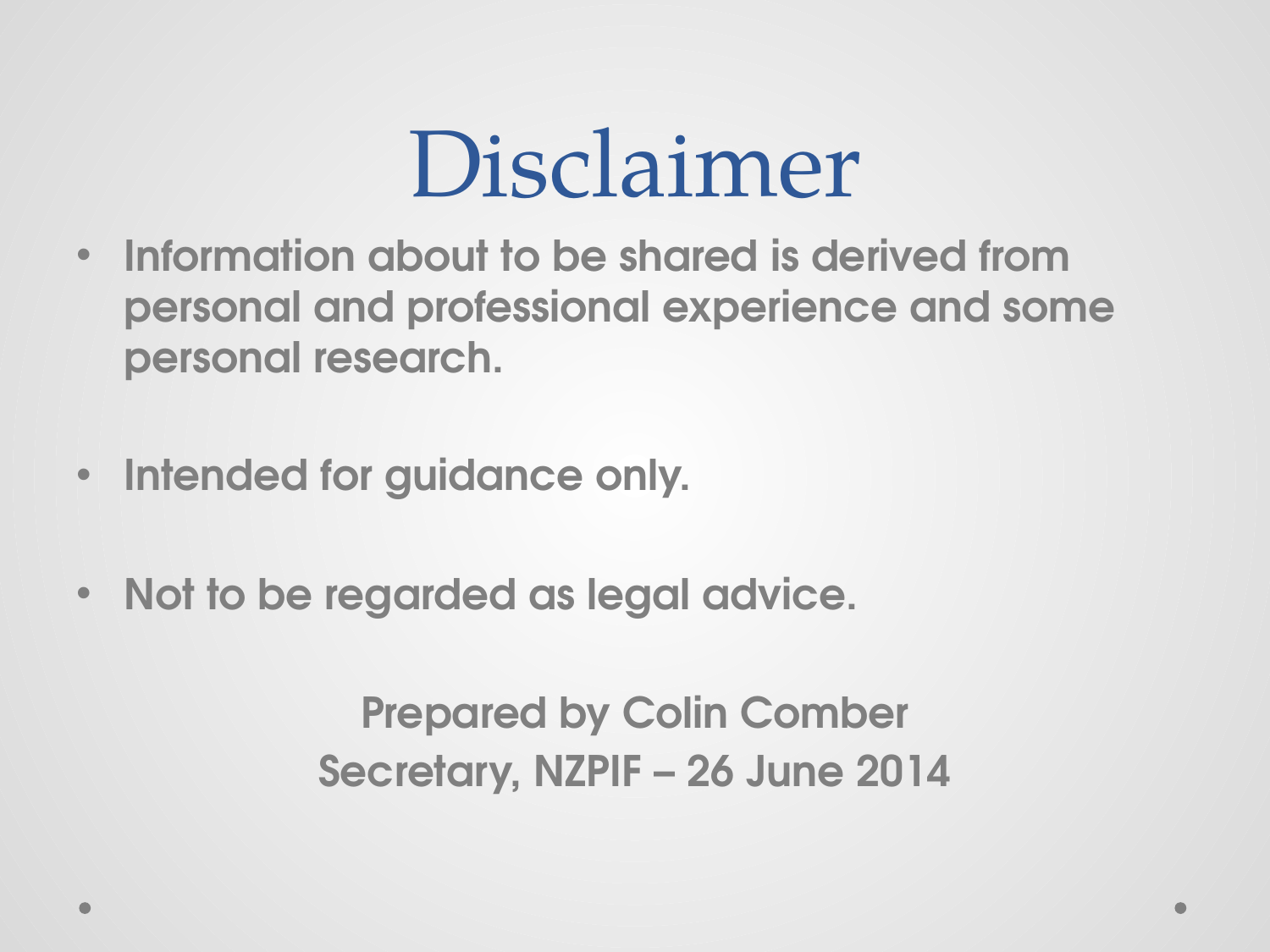

# Disclaimer
Information about to be shared is derived from personal and professional experience and some personal research.

Intended for guidance only.

Not to be regarded as legal advice.

Prepared by Colin Comber
Secretary, NZPIF – 26 June 2014